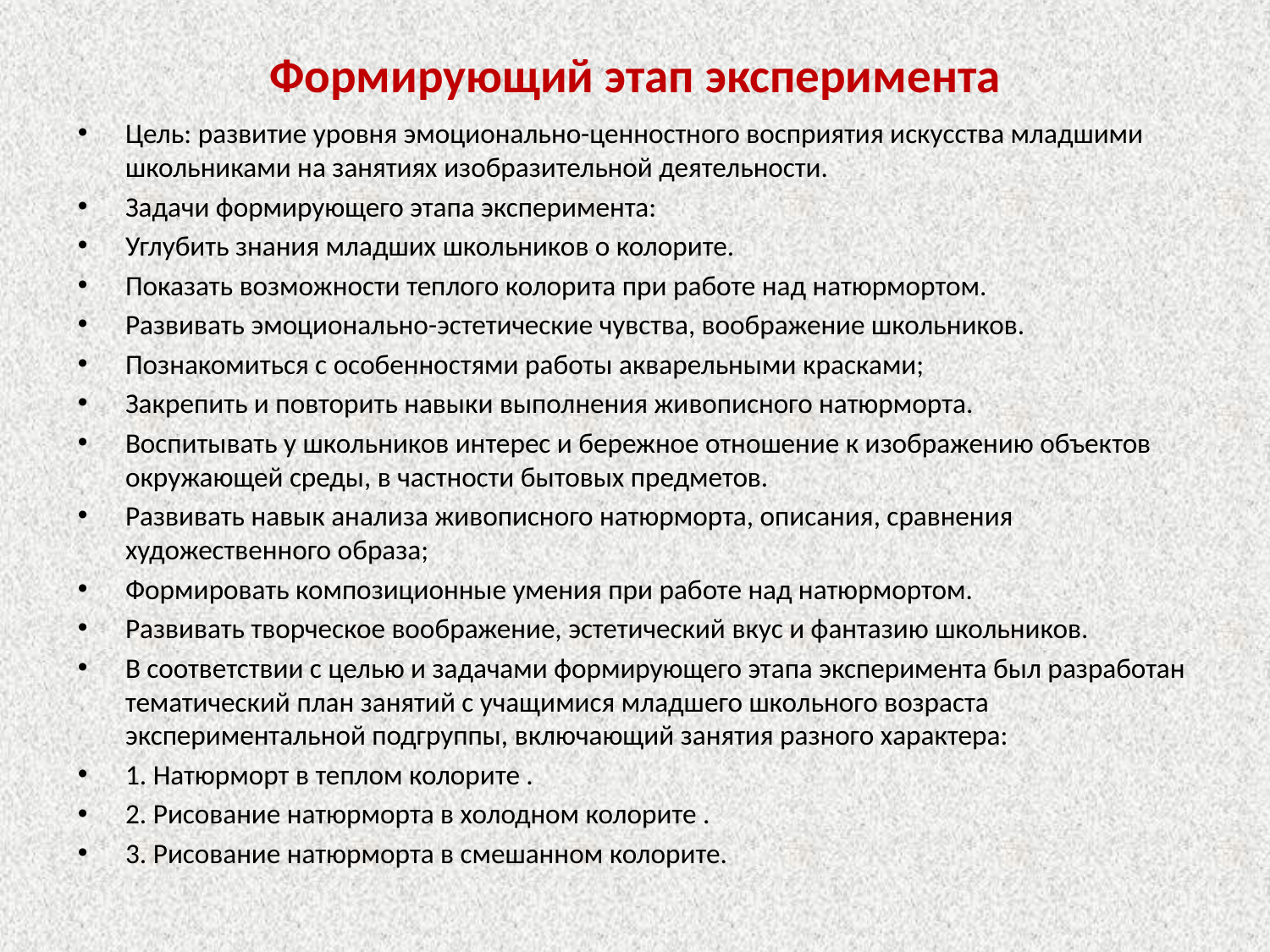

# Формирующий этап эксперимента
Цель: развитие уровня эмоционально-ценностного восприятия искусства младшими школьниками на занятиях изобразительной деятельности.
Задачи формирующего этапа эксперимента:
Углубить знания младших школьников о колорите.
Показать возможности теплого колорита при работе над натюрмортом.
Развивать эмоционально-эстетические чувства, воображение школьников.
Познакомиться с особенностями работы акварельными красками;
Закрепить и повторить навыки выполнения живописного натюрморта.
Воспитывать у школьников интерес и бережное отношение к изображению объектов окружающей среды, в частности бытовых предметов.
Развивать навык анализа живописного натюрморта, описания, сравнения художественного образа;
Формировать композиционные умения при работе над натюрмортом.
Развивать творческое воображение, эстетический вкус и фантазию школьников.
В соответствии с целью и задачами формирующего этапа эксперимента был разработан тематический план занятий с учащимися младшего школьного возраста экспериментальной подгруппы, включающий занятия разного характера:
1. Натюрморт в теплом колорите .
2. Рисование натюрморта в холодном колорите .
3. Рисование натюрморта в смешанном колорите.